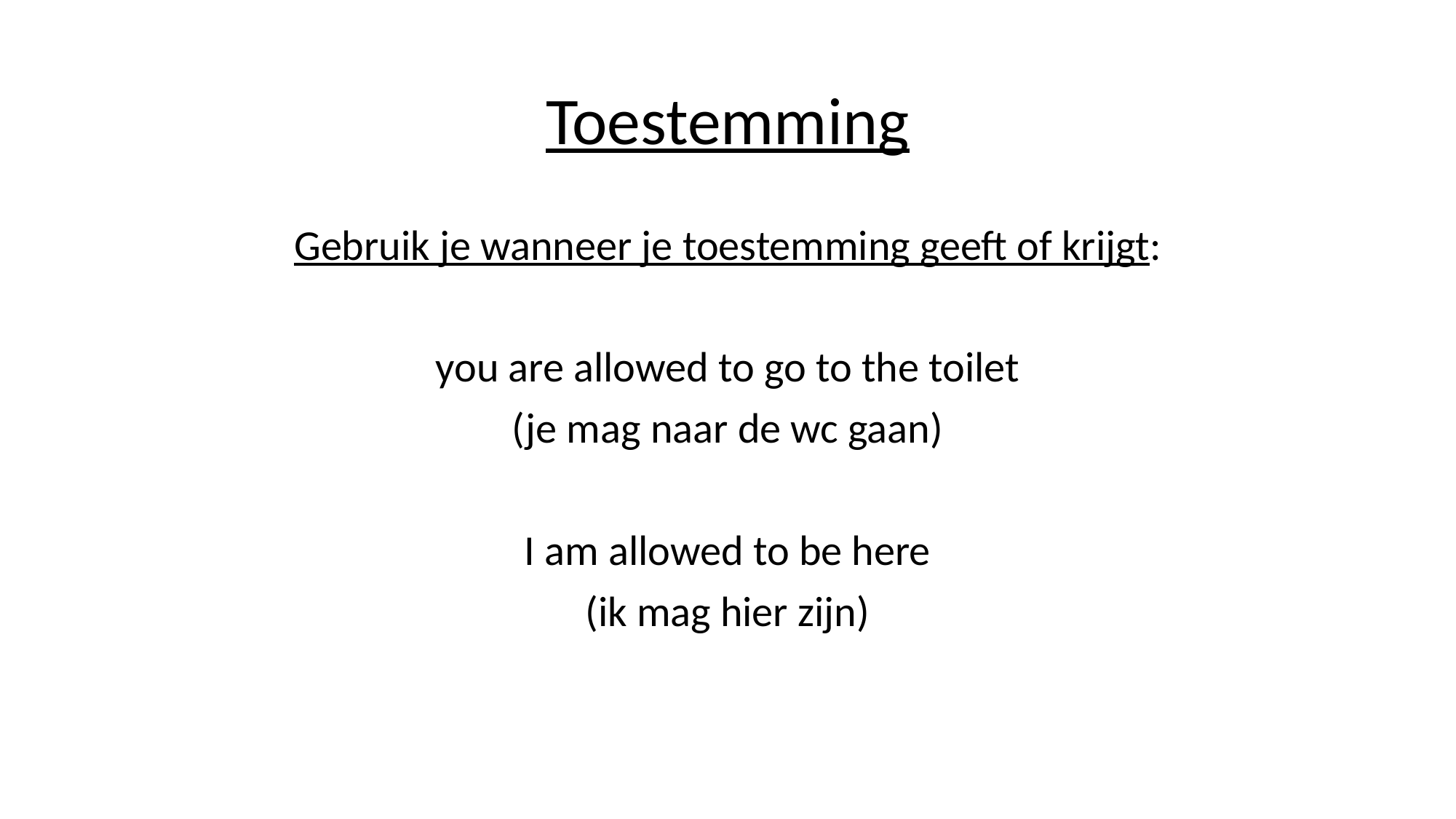

# Toestemming
Gebruik je wanneer je toestemming geeft of krijgt:

you are allowed to go to the toilet
(je mag naar de wc gaan)

I am allowed to be here
(ik mag hier zijn)